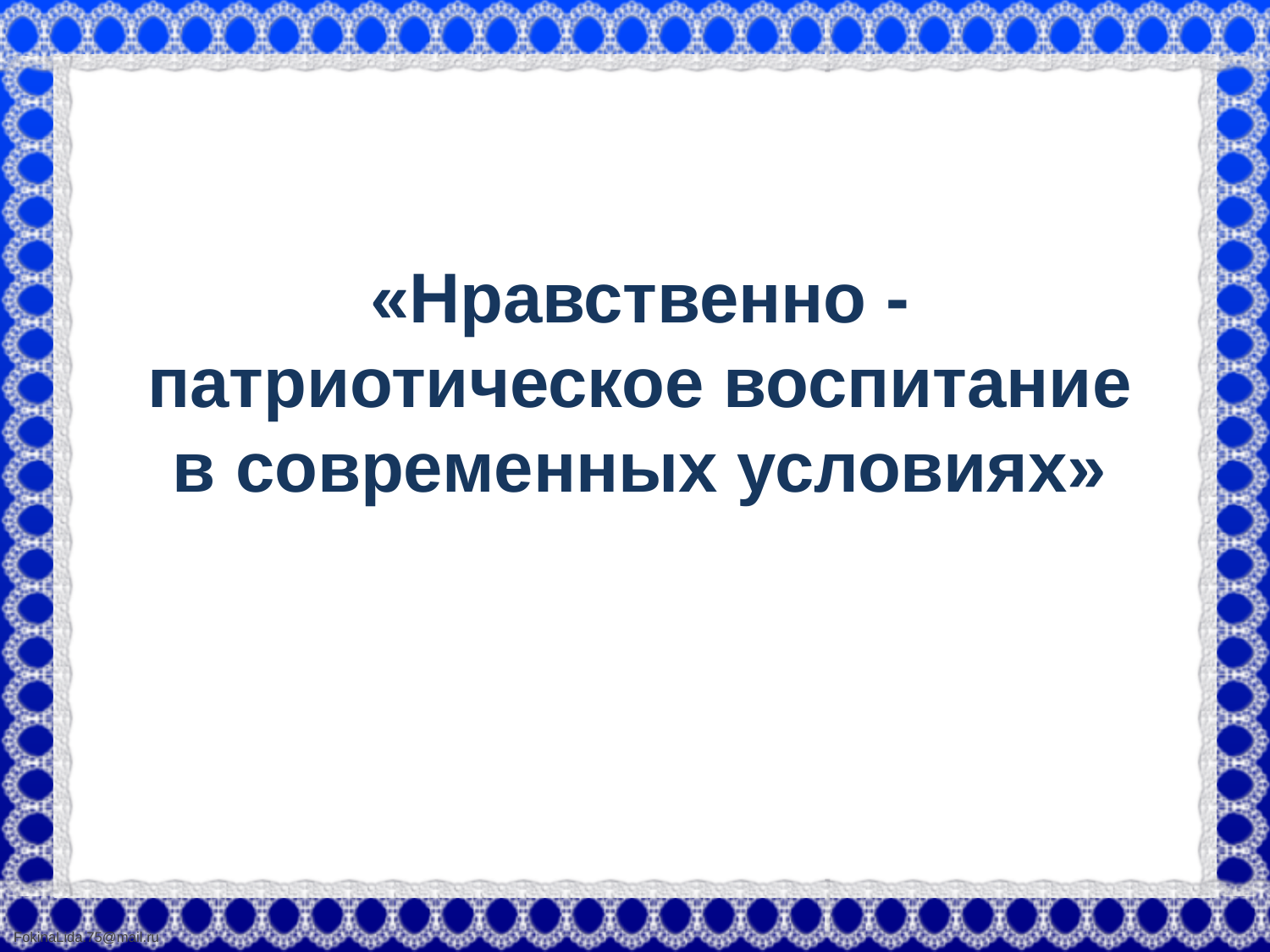

«Нравственно - патриотическое воспитание в современных условиях»